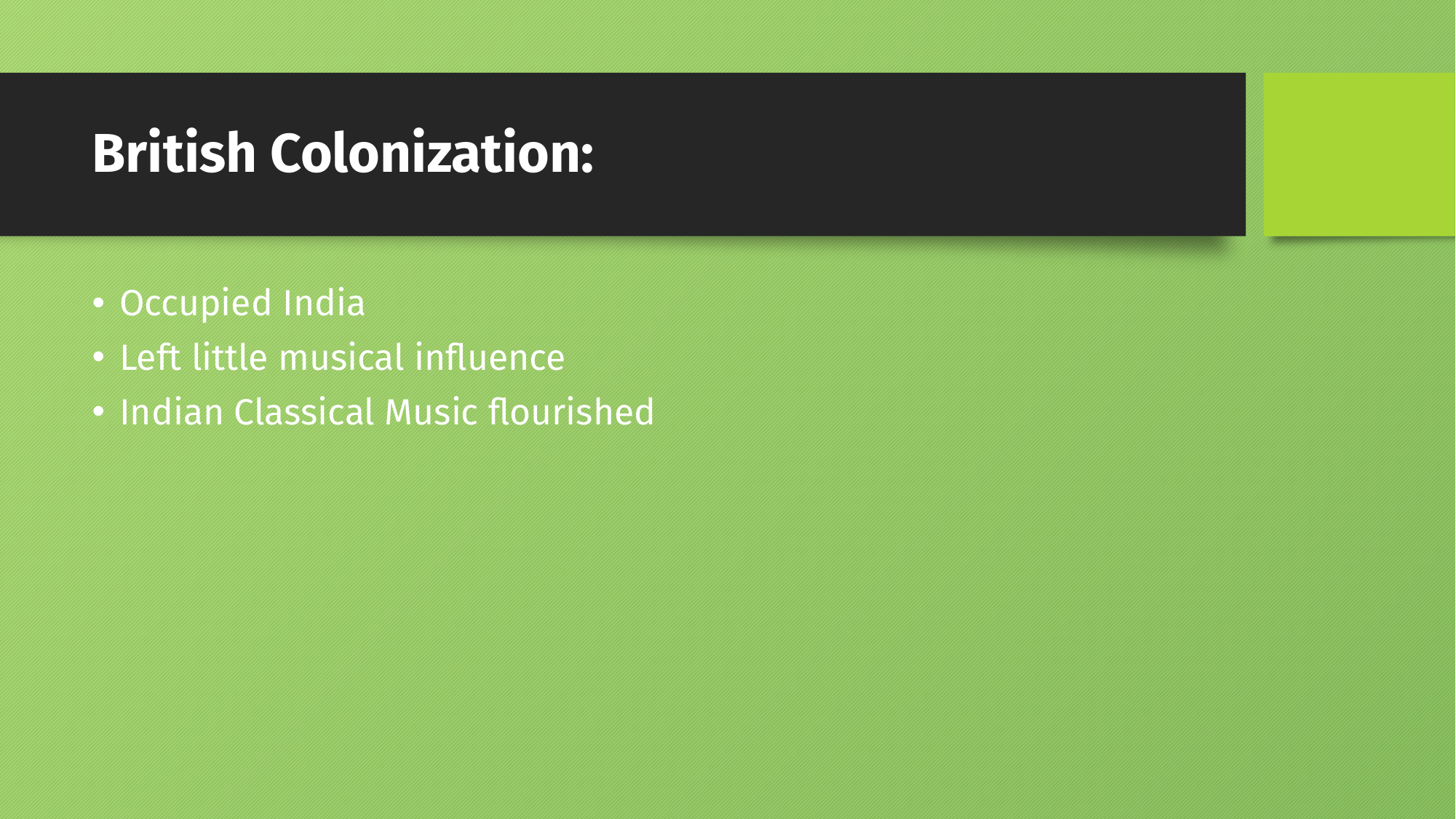

# British Colonization:
Occupied India
Left little musical influence
Indian Classical Music flourished